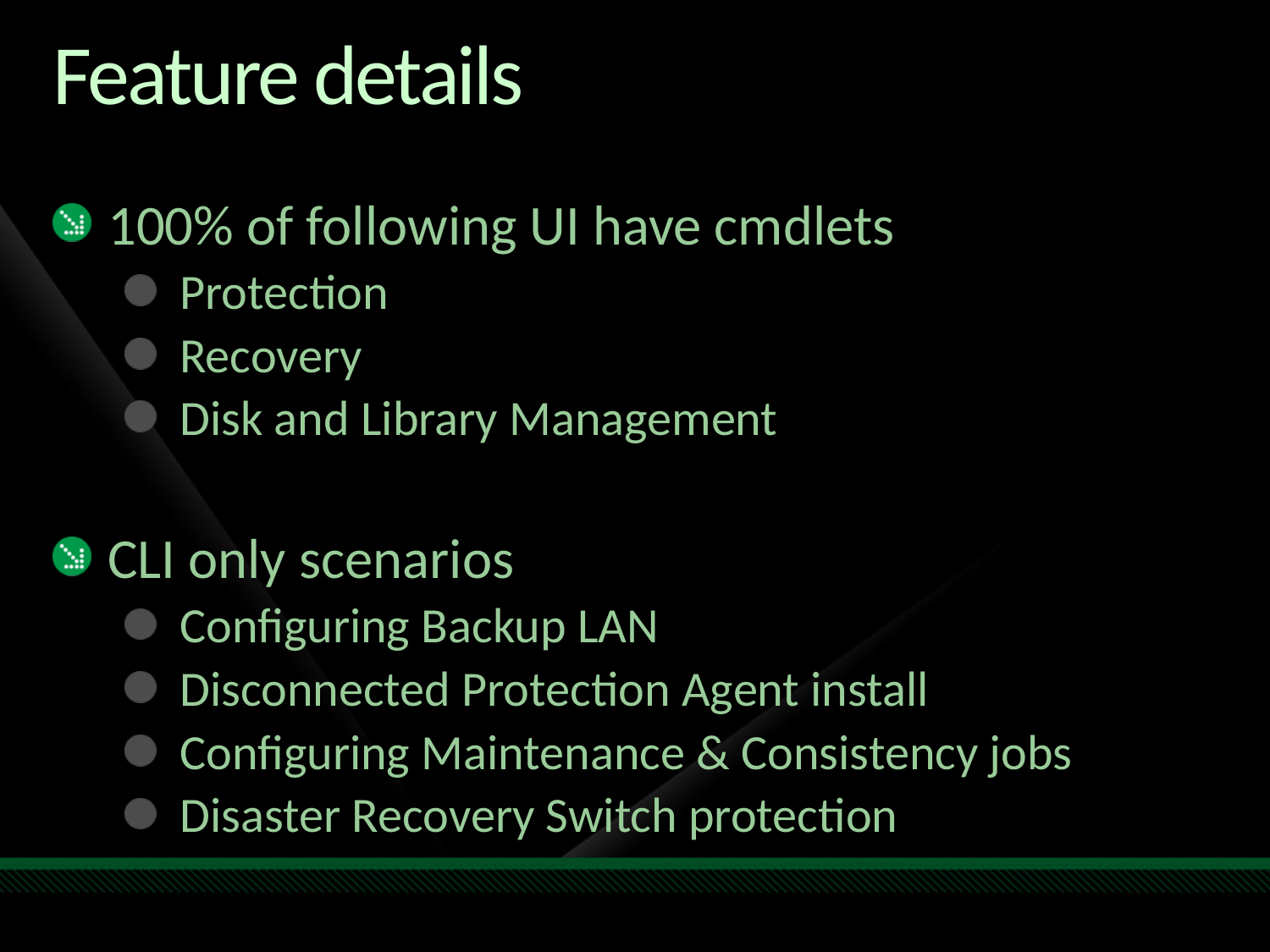

# Feature details
100% of following UI have cmdlets
Protection
Recovery
Disk and Library Management

CLI only scenarios
Configuring Backup LAN
Disconnected Protection Agent install
Configuring Maintenance & Consistency jobs
Disaster Recovery Switch protection